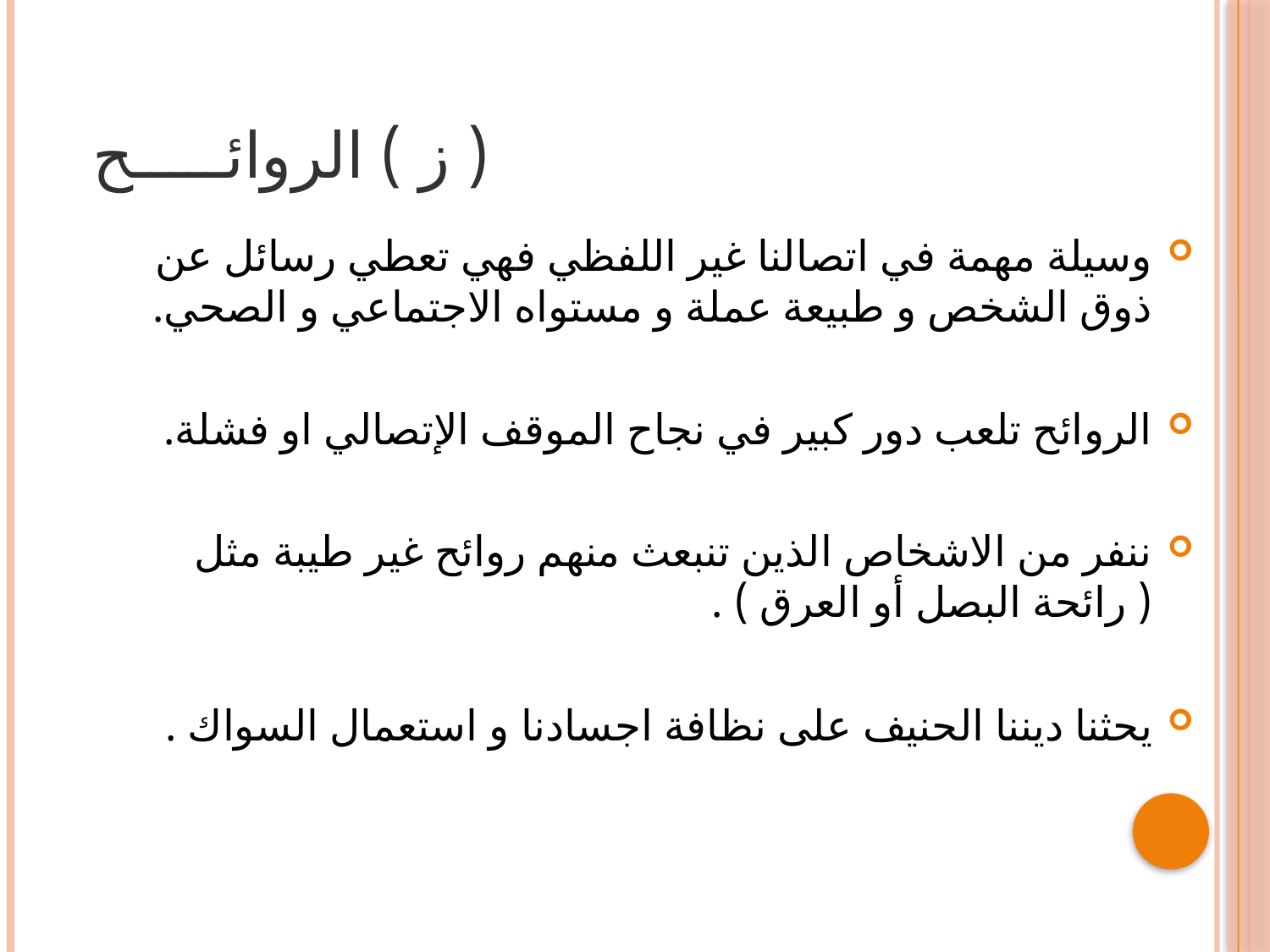

# ( ز ) الروائـــــح
وسيلة مهمة في اتصالنا غير اللفظي فهي تعطي رسائل عن ذوق الشخص و طبيعة عملة و مستواه الاجتماعي و الصحي.

الروائح تلعب دور كبير في نجاح الموقف الإتصالي او فشلة.

ننفر من الاشخاص الذين تنبعث منهم روائح غير طيبة مثل       ( رائحة البصل أو العرق ) .

يحثنا ديننا الحنيف على نظافة اجسادنا و استعمال السواك .